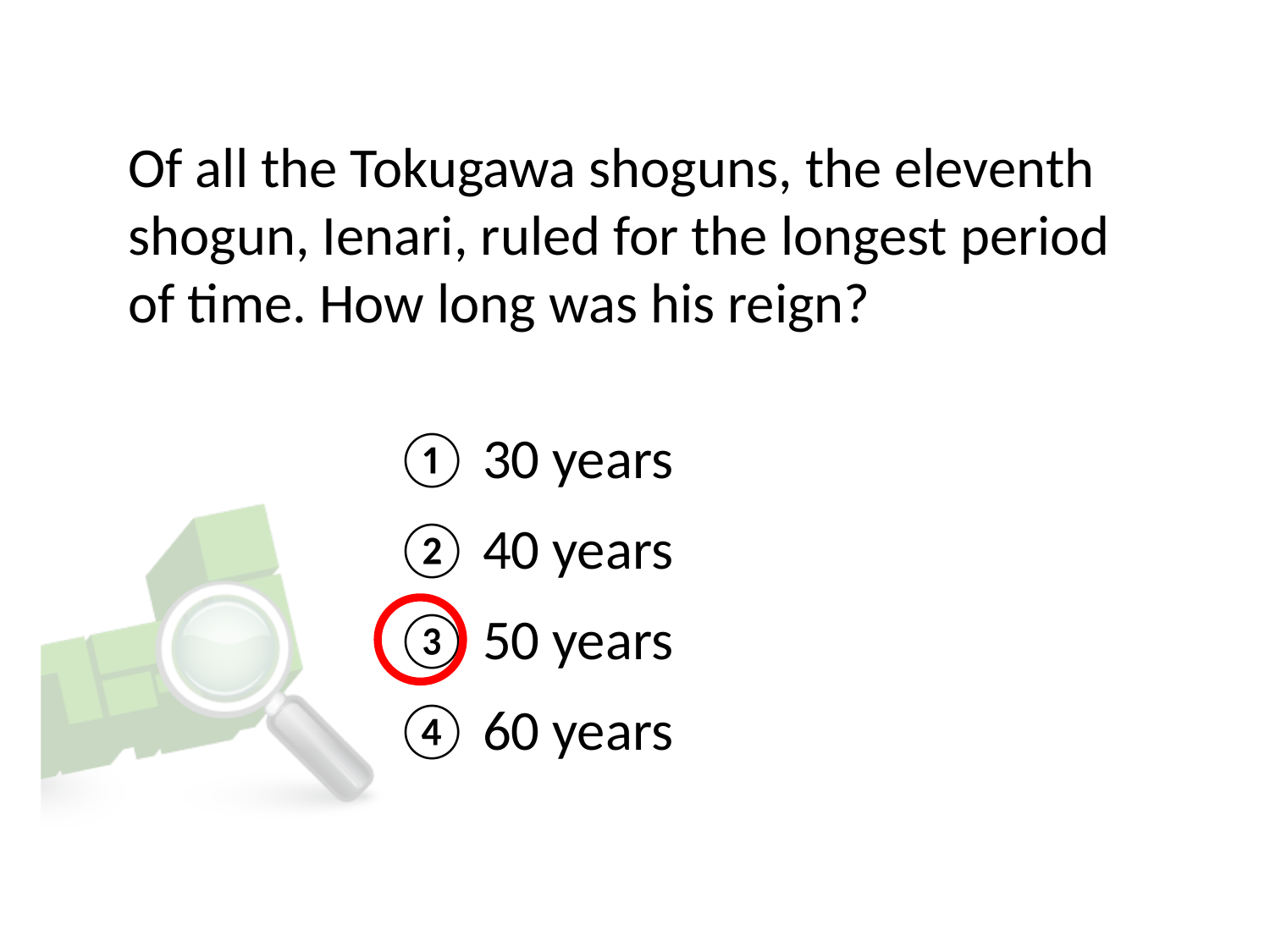

# Of all the Tokugawa shoguns, the eleventh shogun, Ienari, ruled for the longest period of time. How long was his reign?
① 30 years
② 40 years
③ 50 years
④ 60 years